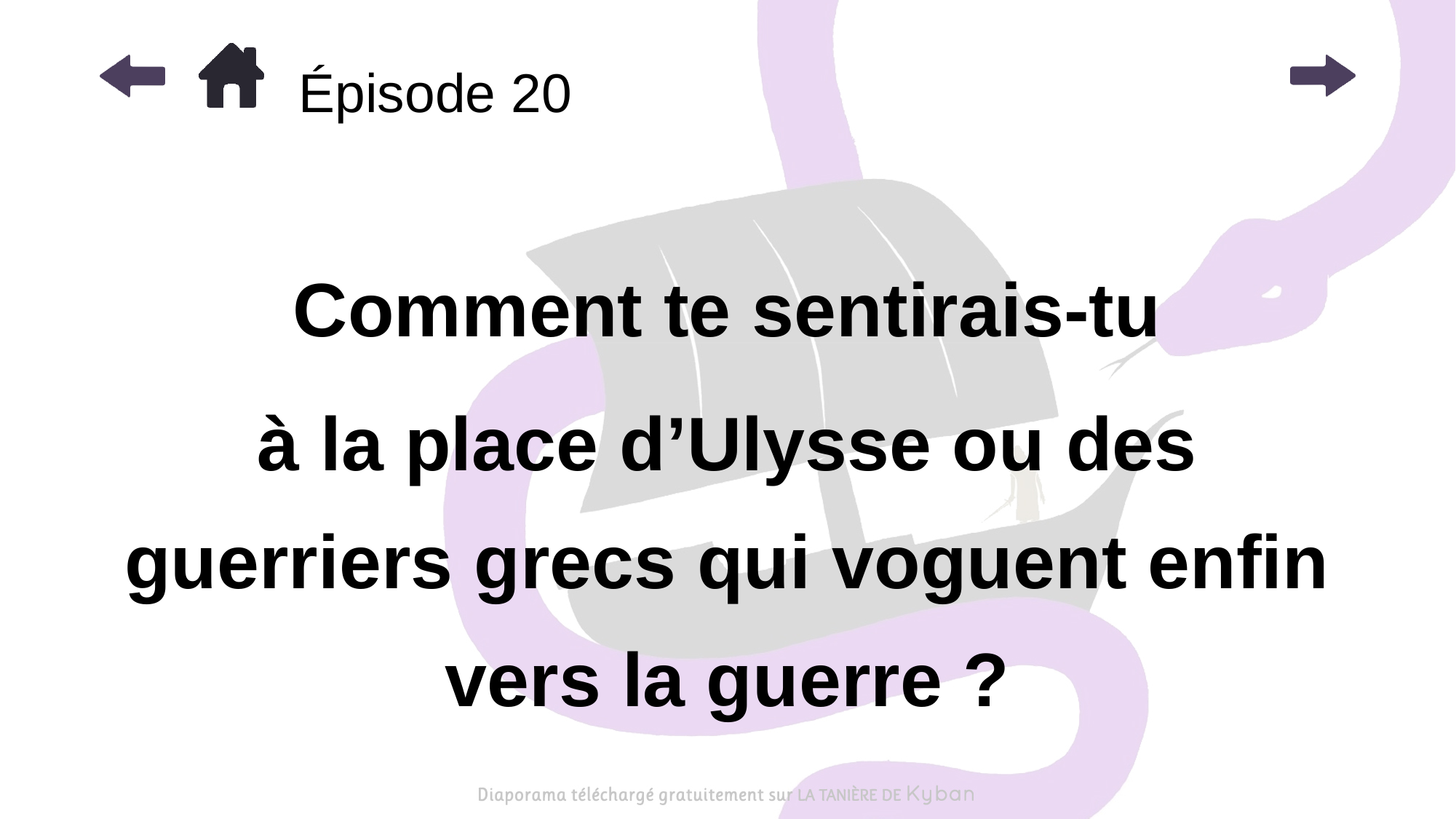

# Épisode 20
Comment te sentirais-tu
à la place d’Ulysse ou des guerriers grecs qui voguent enfin vers la guerre ?